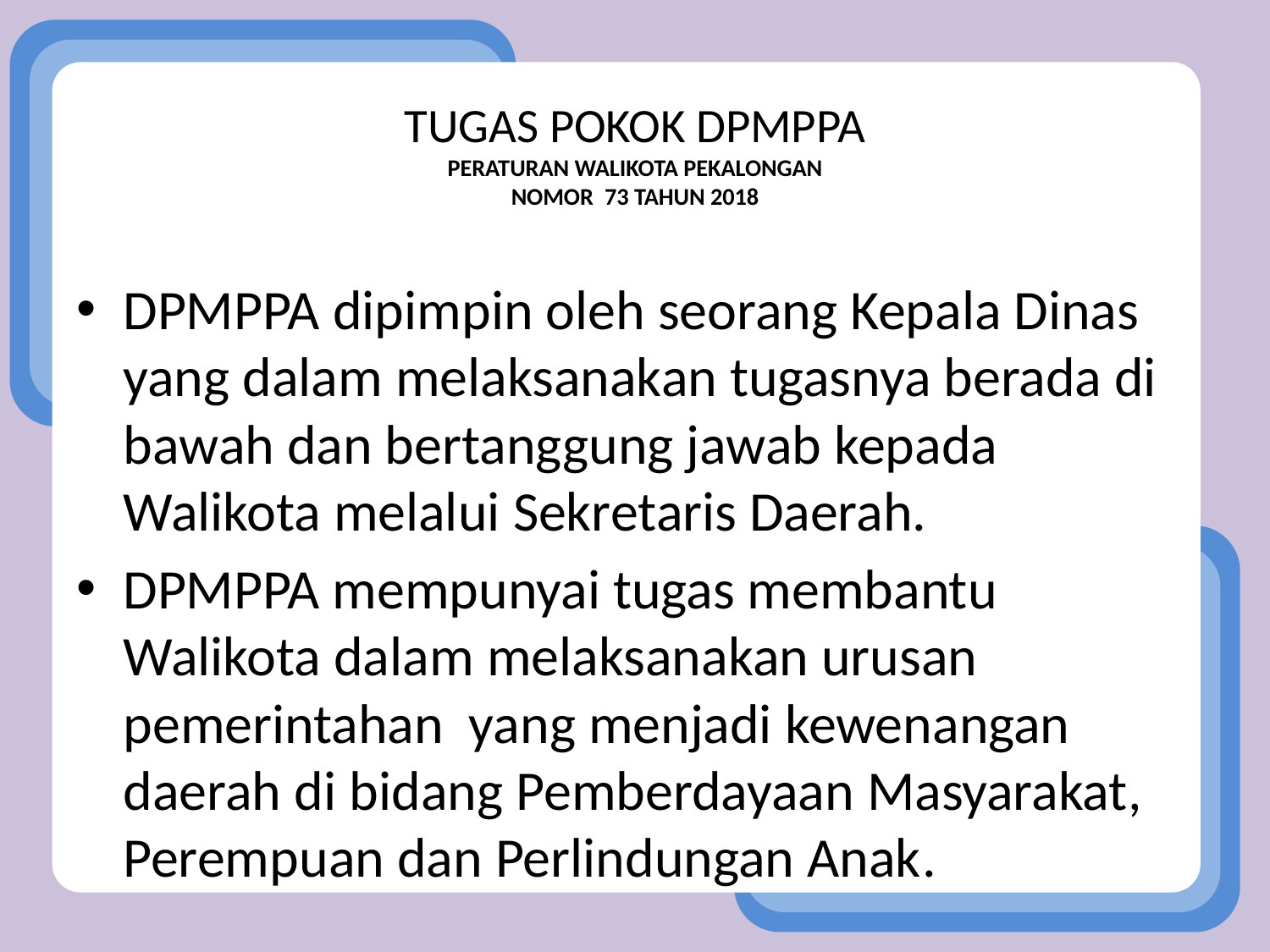

# TUGAS POKOK DPMPPA PERATURAN WALIKOTA PEKALONGAN NOMOR  73 TAHUN 2018
DPMPPA dipimpin oleh seorang Kepala Dinas yang dalam melaksanakan tugasnya berada di bawah dan bertanggung jawab kepada Walikota melalui Sekretaris Daerah.
DPMPPA mempunyai tugas membantu Walikota dalam melaksanakan urusan pemerintahan  yang menjadi kewenangan daerah di bidang Pemberdayaan Masyarakat, Perempuan dan Perlindungan Anak.